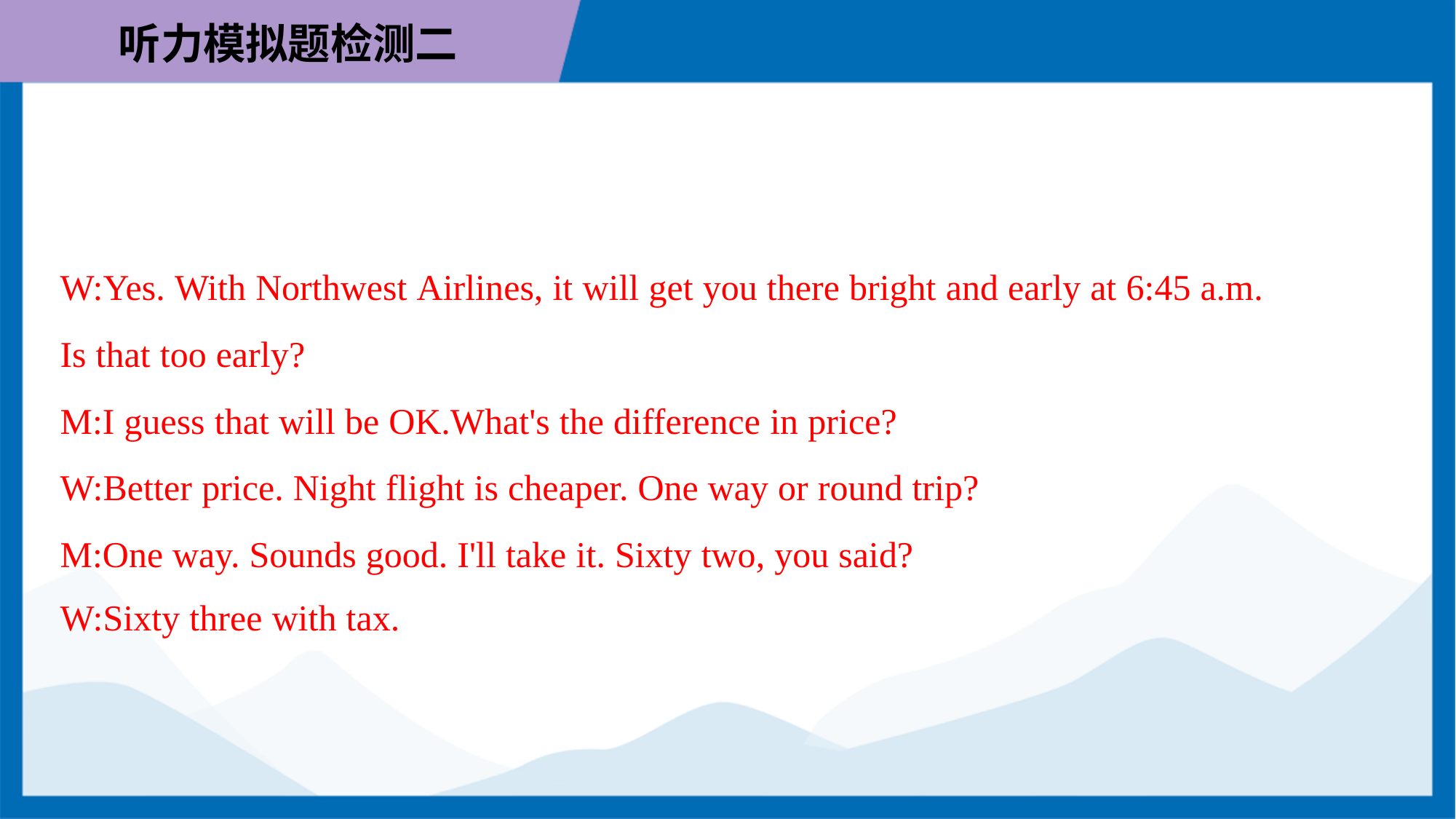

W:Yes. With Northwest Airlines, it will get you there bright and early at 6:45 a.m.
Is that too early?
M:I guess that will be OK.What's the difference in price?
W:Better price. Night flight is cheaper. One way or round trip?
M:One way. Sounds good. I'll take it. Sixty two, you said?
W:Sixty three with tax.